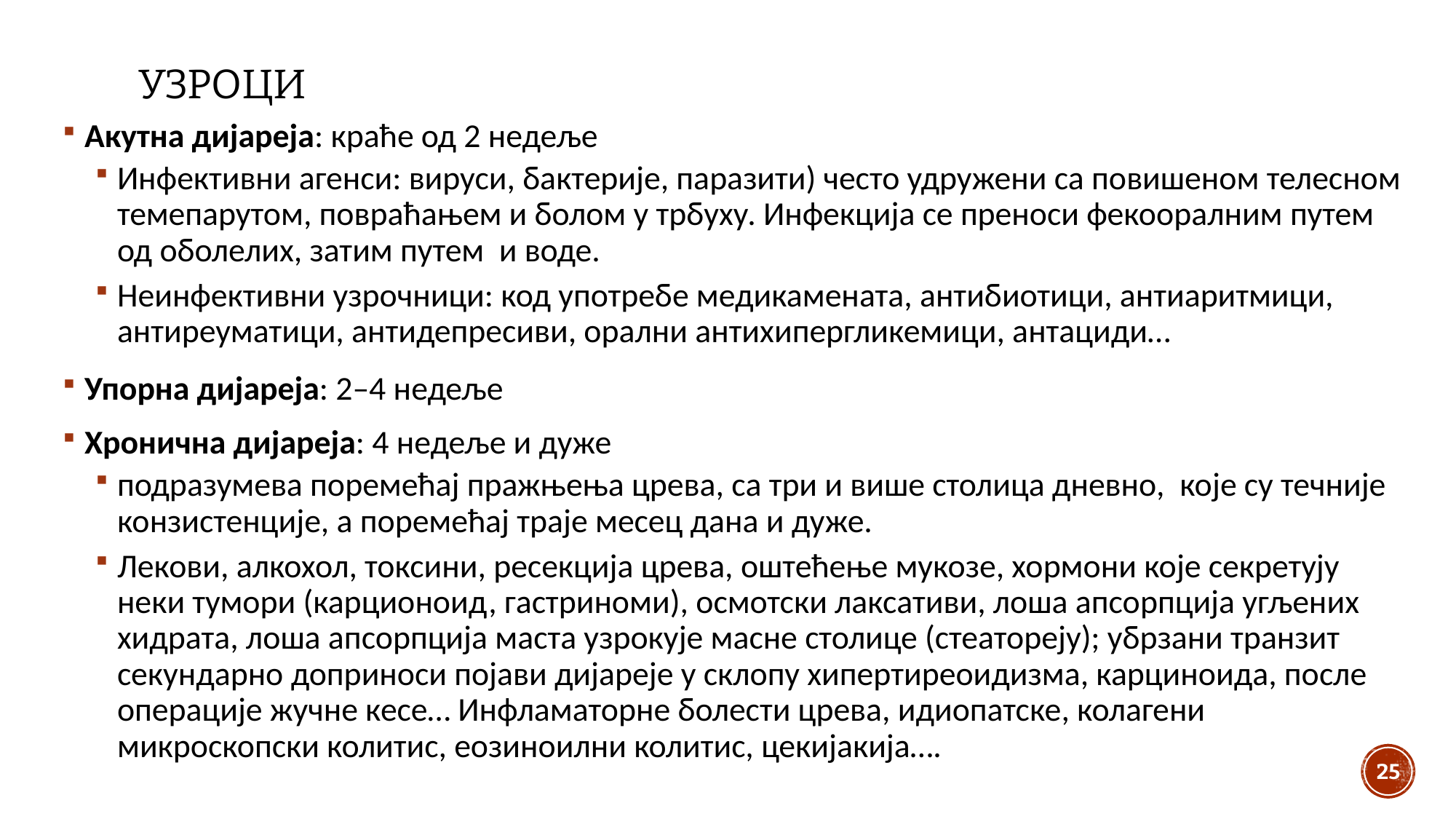

# Узроци
Акутна дијареја: краће од 2 недеље
Инфективни агенси: вируси, бактерије, паразити) често удружени са повишеном телесном темепарутом, повраћањем и болом у трбуху. Инфекција се преноси фекооралним путем од оболелих, затим путем  и воде.
Неинфективни узрочници: код употребе медикамената, антибиотици, антиаритмици, антиреуматици, антидепресиви, орални антихипергликемици, антациди…
Упорна дијареја: 2–4 недеље
Хронична дијареја: 4 недеље и дуже
подразумева поремећај пражњења црева, са три и више столица дневно,  које су течније конзистенције, а поремећај траје месец дана и дуже.
Лекови, алкохол, токсини, ресекција црева, оштећење мукозе, хормони које секретују неки тумори (карционоид, гастриноми), осмотски лаксативи, лоша апсорпција угљених хидрата, лоша апсорпција маста узрокује масне столице (стеатореју); убрзани транзит  секундарно доприноси појави дијареје у склопу хипертиреоидизма, карциноида, после операције жучне кесе… Инфламаторне болести црева, идиопатске, колагени микроскопски колитис, еозиноилни колитис, цекијакија….

25